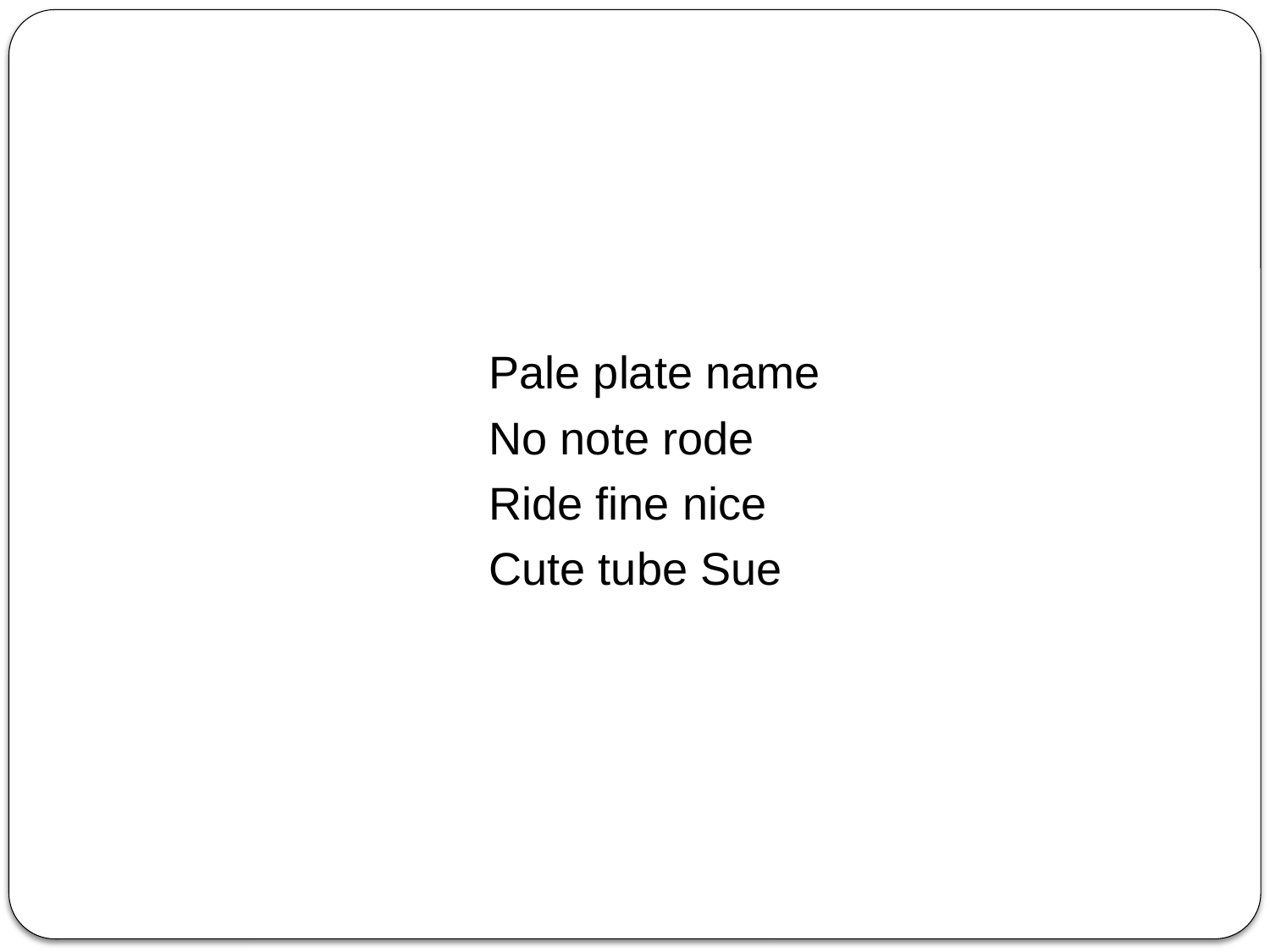

Pale plate name
No note rode
Ride fine nice
Cute tube Sue